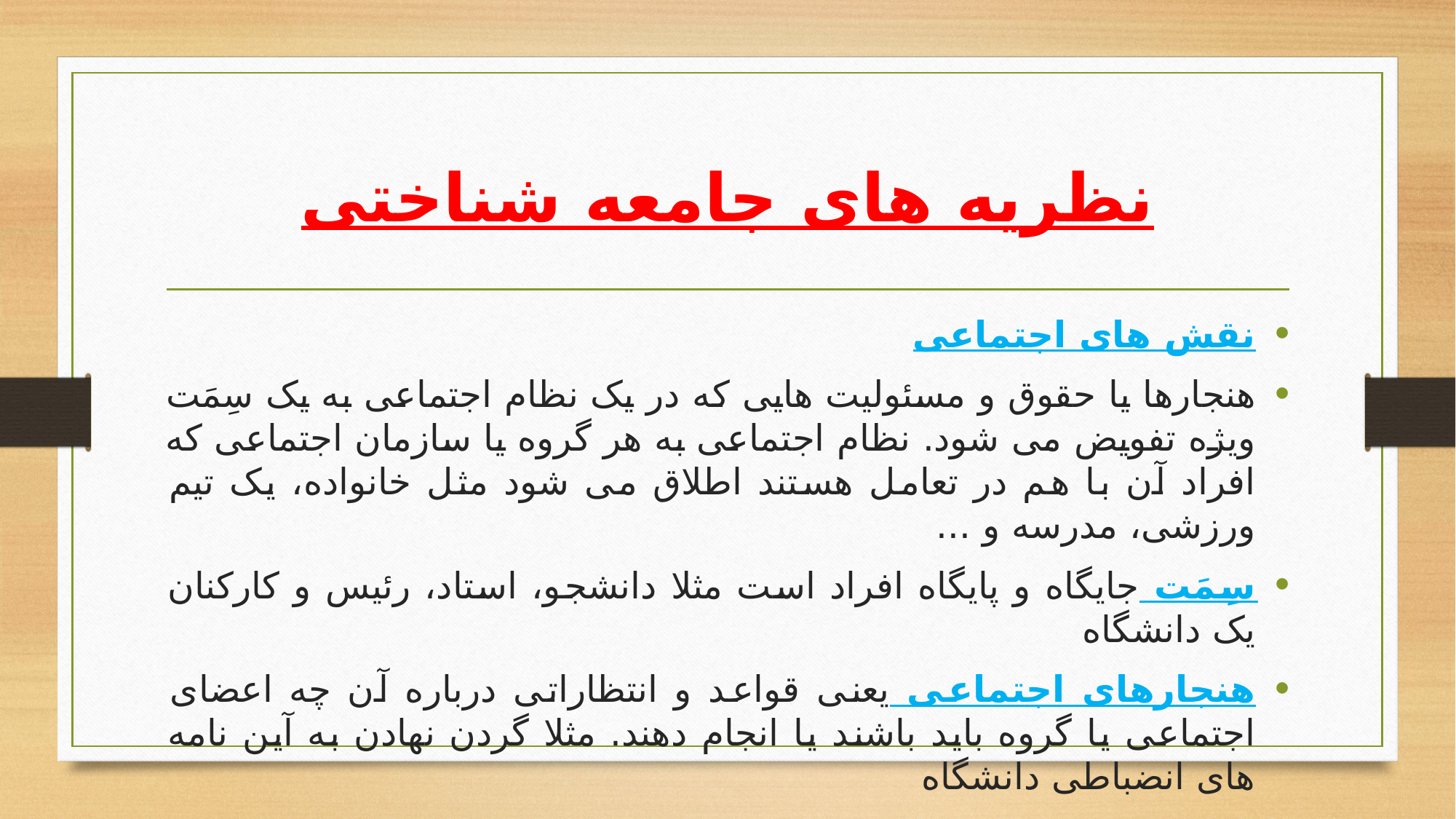

# نظریه های جامعه شناختی
نقش های اجتماعی
هنجارها یا حقوق و مسئولیت هایی که در یک نظام اجتماعی به یک سِمَت ویژه تفویض می شود. نظام اجتماعی به هر گروه یا سازمان اجتماعی که افراد آن با هم در تعامل هستند اطلاق می شود مثل خانواده، یک تیم ورزشی، مدرسه و ...
سِمَت جایگاه و پایگاه افراد است مثلا دانشجو، استاد، رئیس و کارکنان یک دانشگاه
هنجارهای اجتماعی یعنی قواعد و انتظاراتی درباره آن چه اعضای اجتماعی یا گروه باید باشند یا انجام دهند. مثلا گردن نهادن به آین نامه های انضباطی دانشگاه